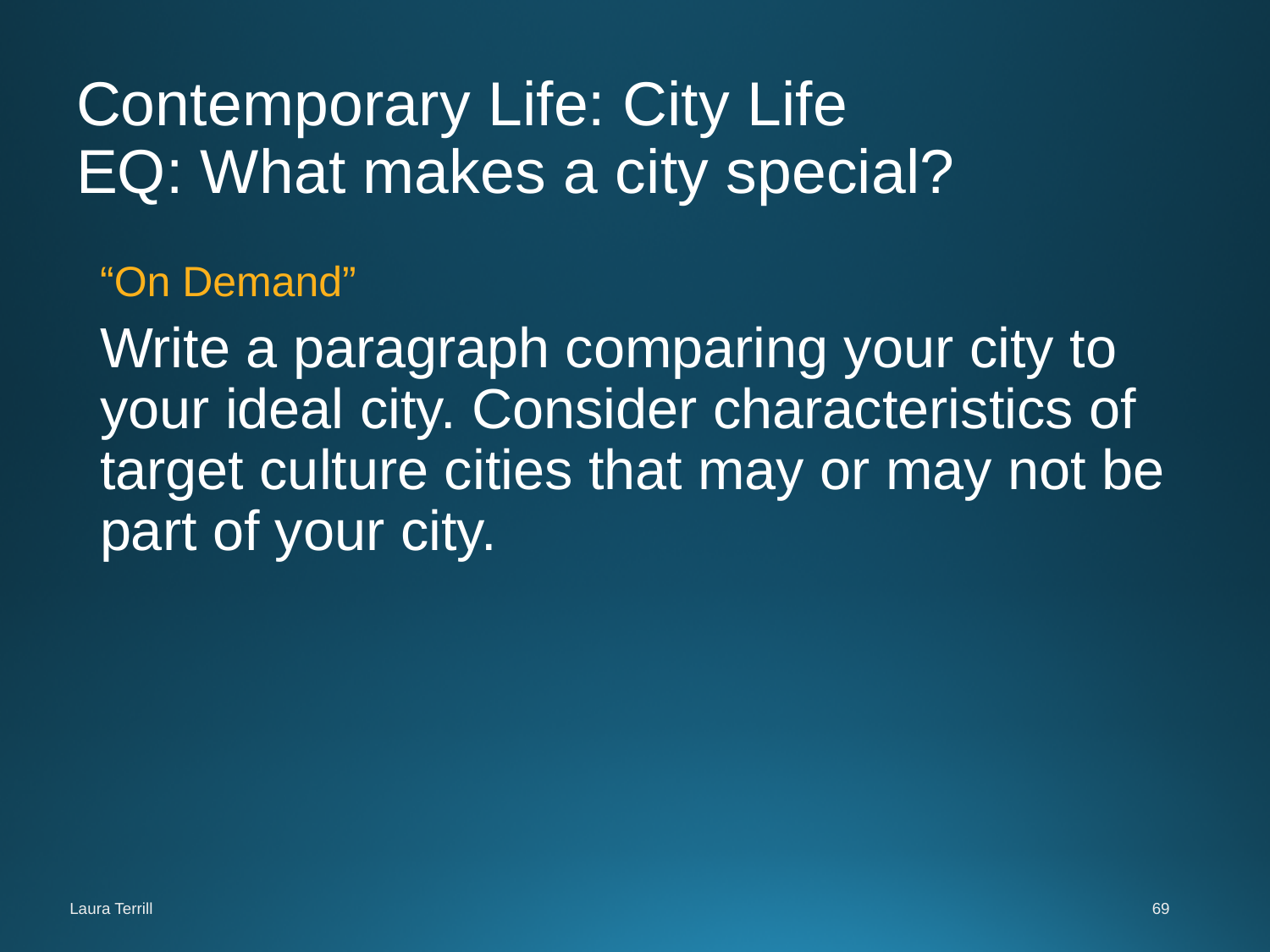

# Contemporary Life: City Life EQ: What makes a city special?
“On Demand”
Write a paragraph comparing your city to your ideal city. Consider characteristics of target culture cities that may or may not be part of your city.
Laura Terrill
69